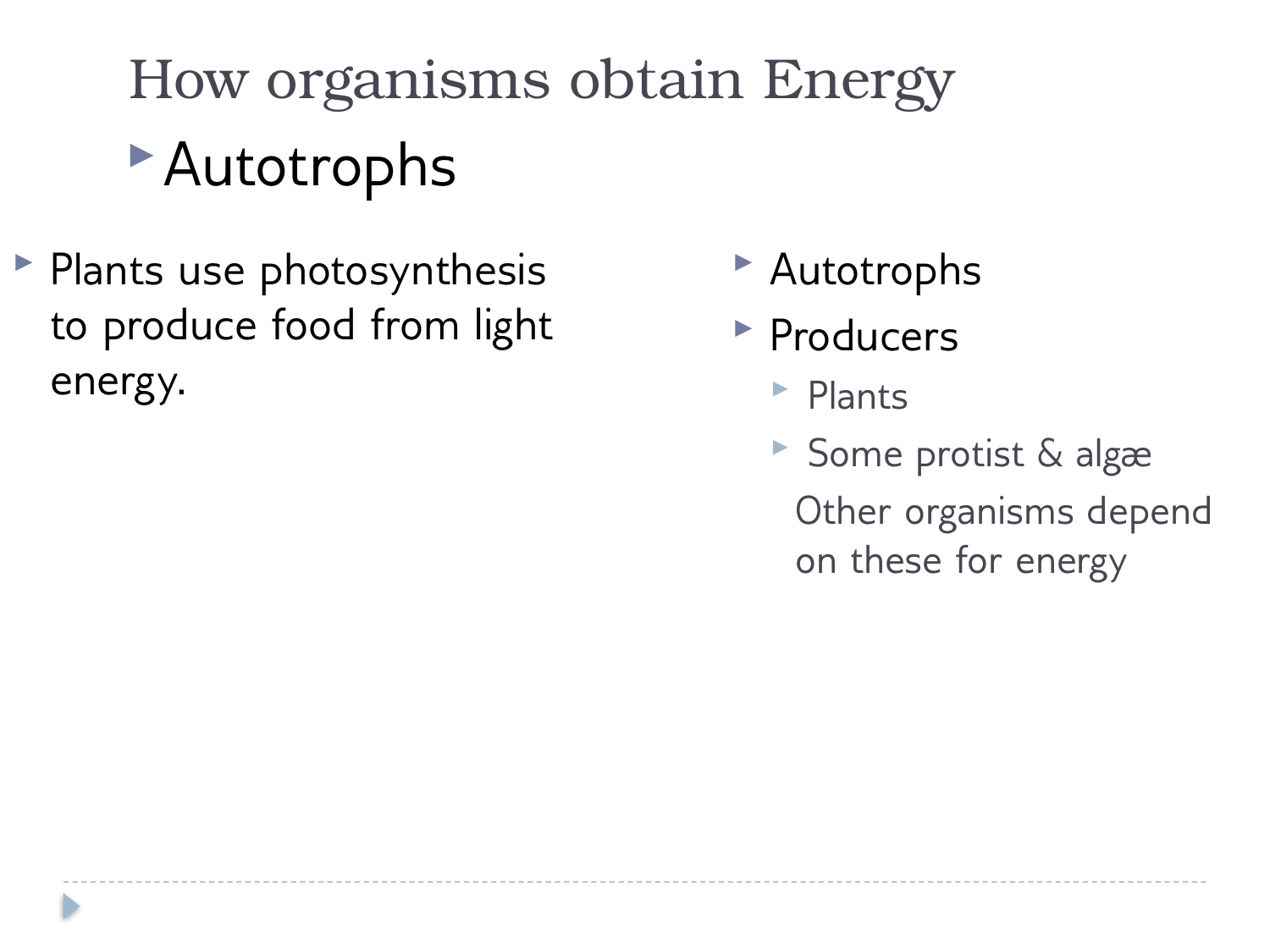

How organisms obtain Energy
Autotrophs

Plants use photosynthesis to produce food from light energy.
Autotrophs
Producers
Plants
Some protist & algae
Other organisms depend on these for energy